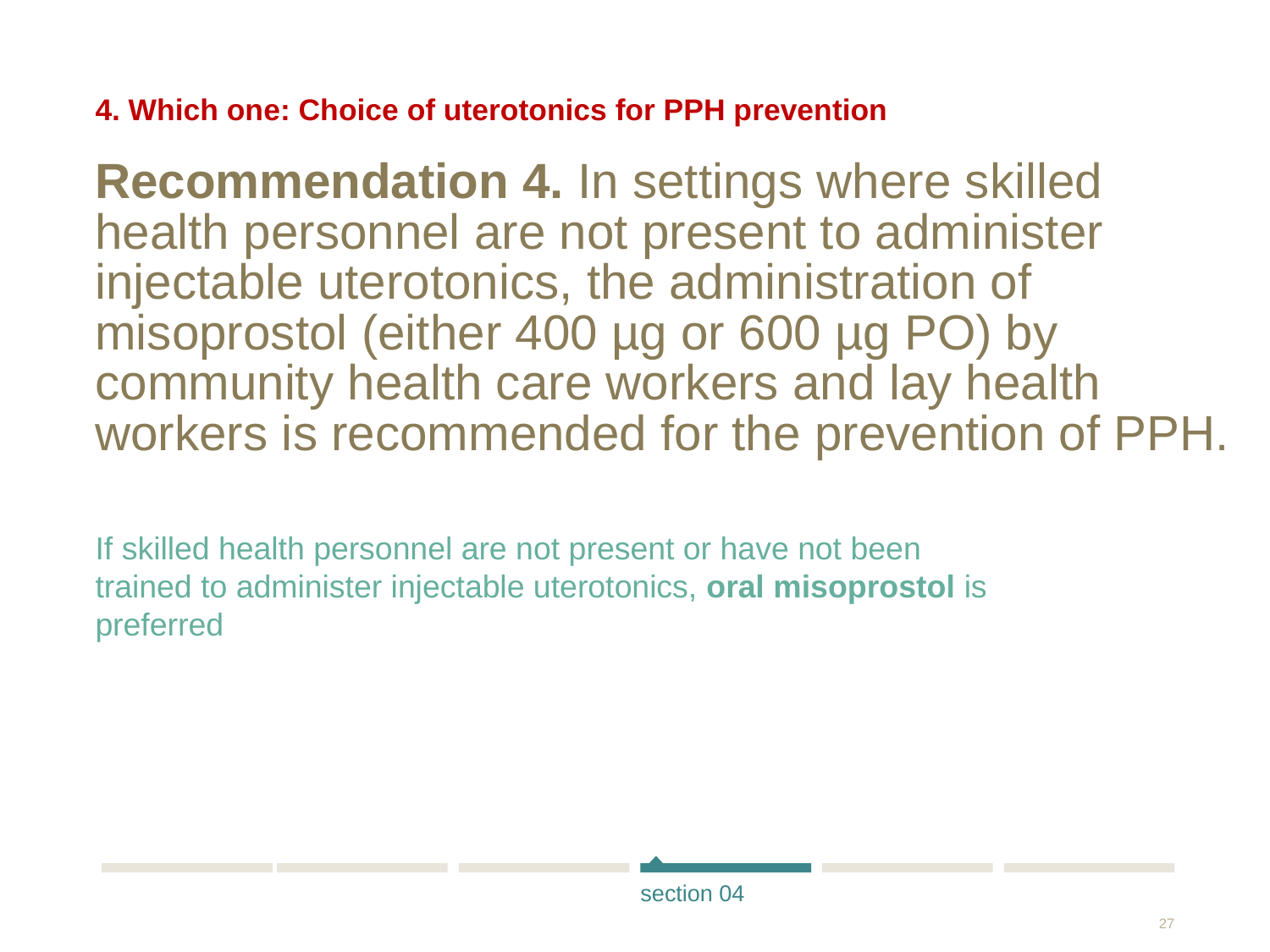

4. Which one: Choice of uterotonics for PPH prevention
# Recommendation 4. In settings where skilled health personnel are not present to administer injectable uterotonics, the administration of misoprostol (either 400 µg or 600 µg PO) by community health care workers and lay health workers is recommended for the prevention of PPH.
If skilled health personnel are not present or have not been trained to administer injectable uterotonics, oral misoprostol is preferred

section 04